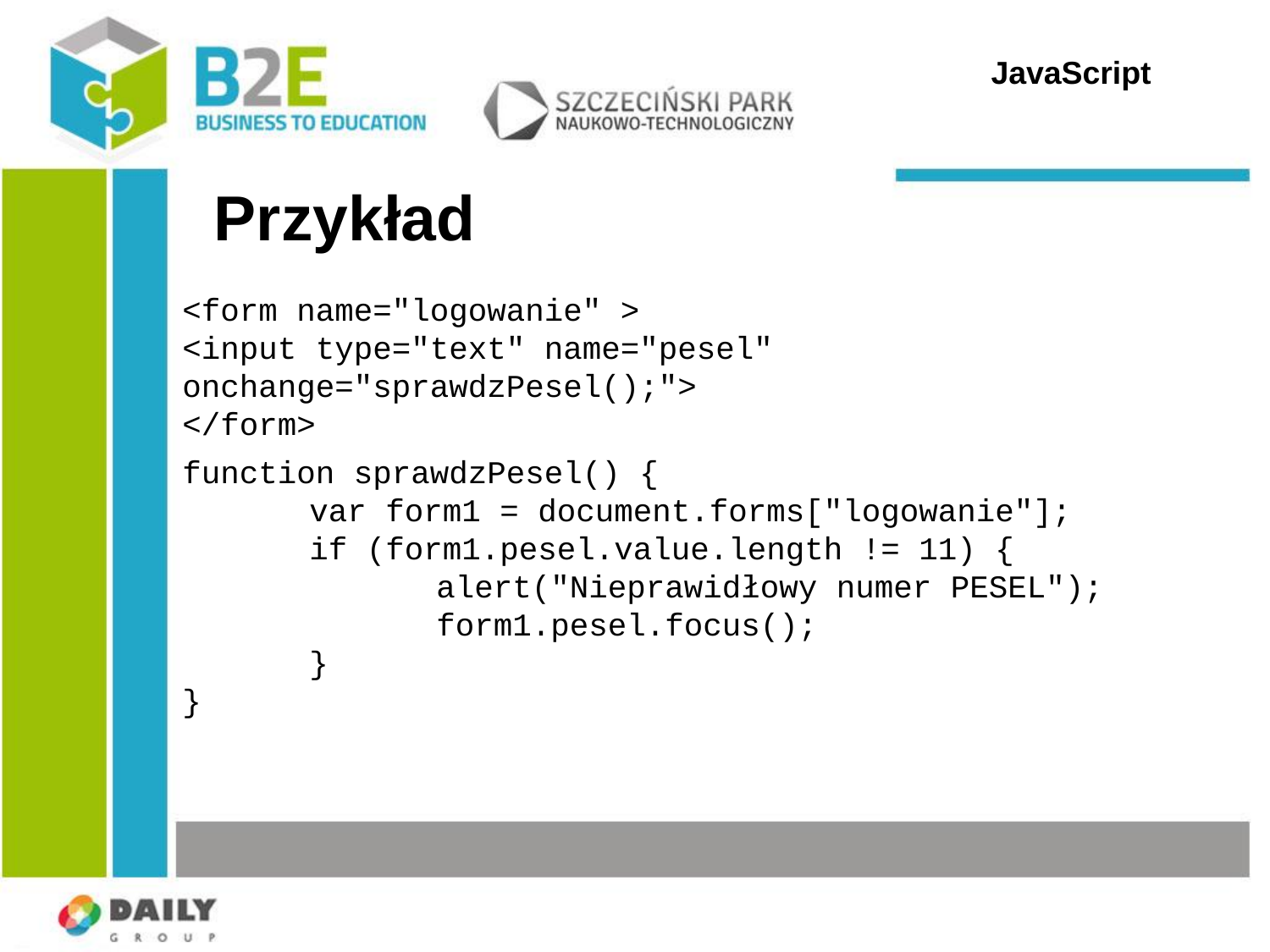

JavaScript
Przykład
<form name="logowanie" >
<input type="text" name="pesel" onchange="sprawdzPesel();">
</form>
function sprawdzPesel() {
	var form1 = document.forms["logowanie"];
	if (form1.pesel.value.length != 11) {
		alert("Nieprawidłowy numer PESEL");
		form1.pesel.focus();
	}
}